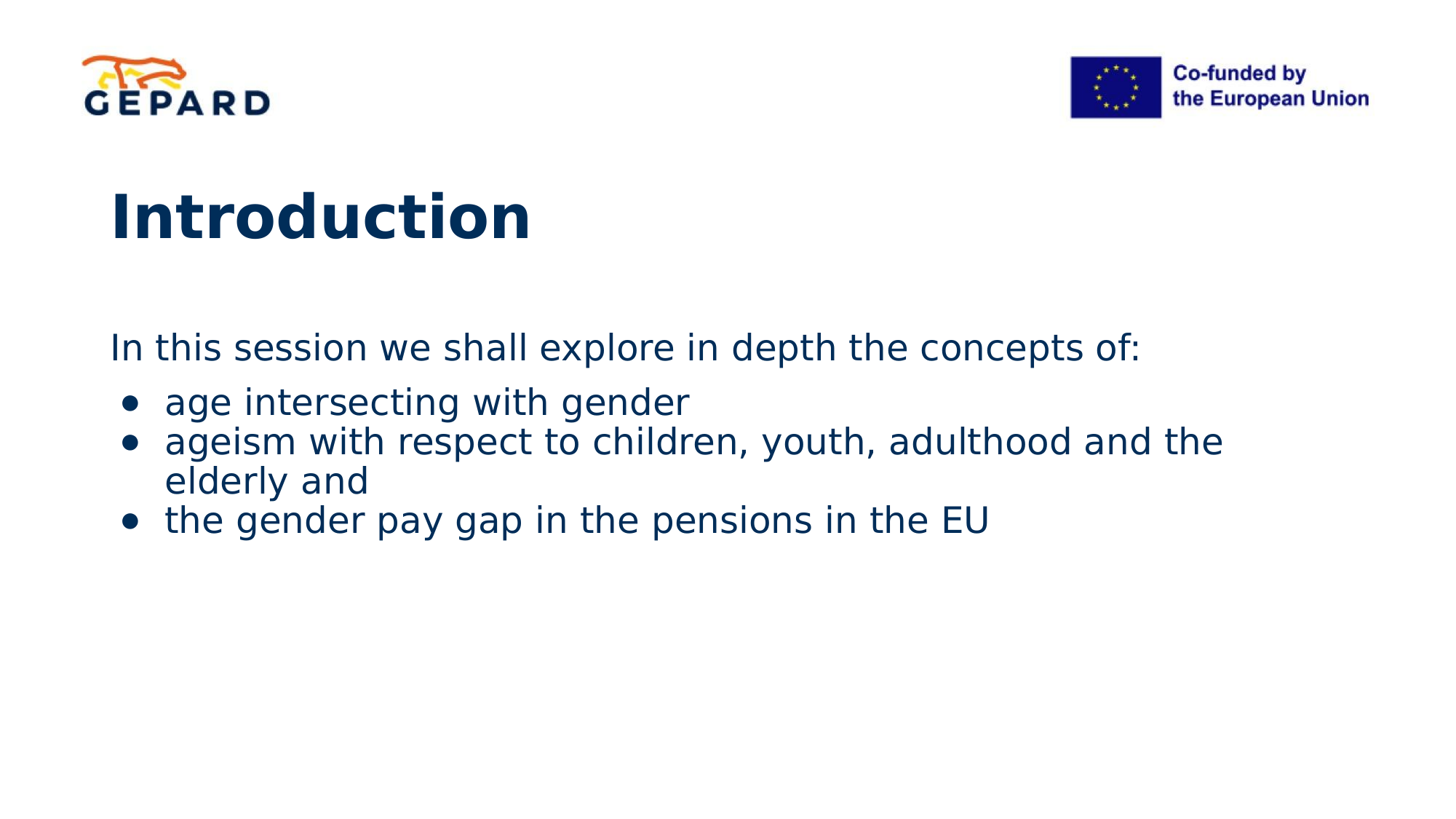

# Introduction
In this session we shall explore in depth the concepts of:
age intersecting with gender
ageism with respect to children, youth, adulthood and the elderly and
the gender pay gap in the pensions in the EU